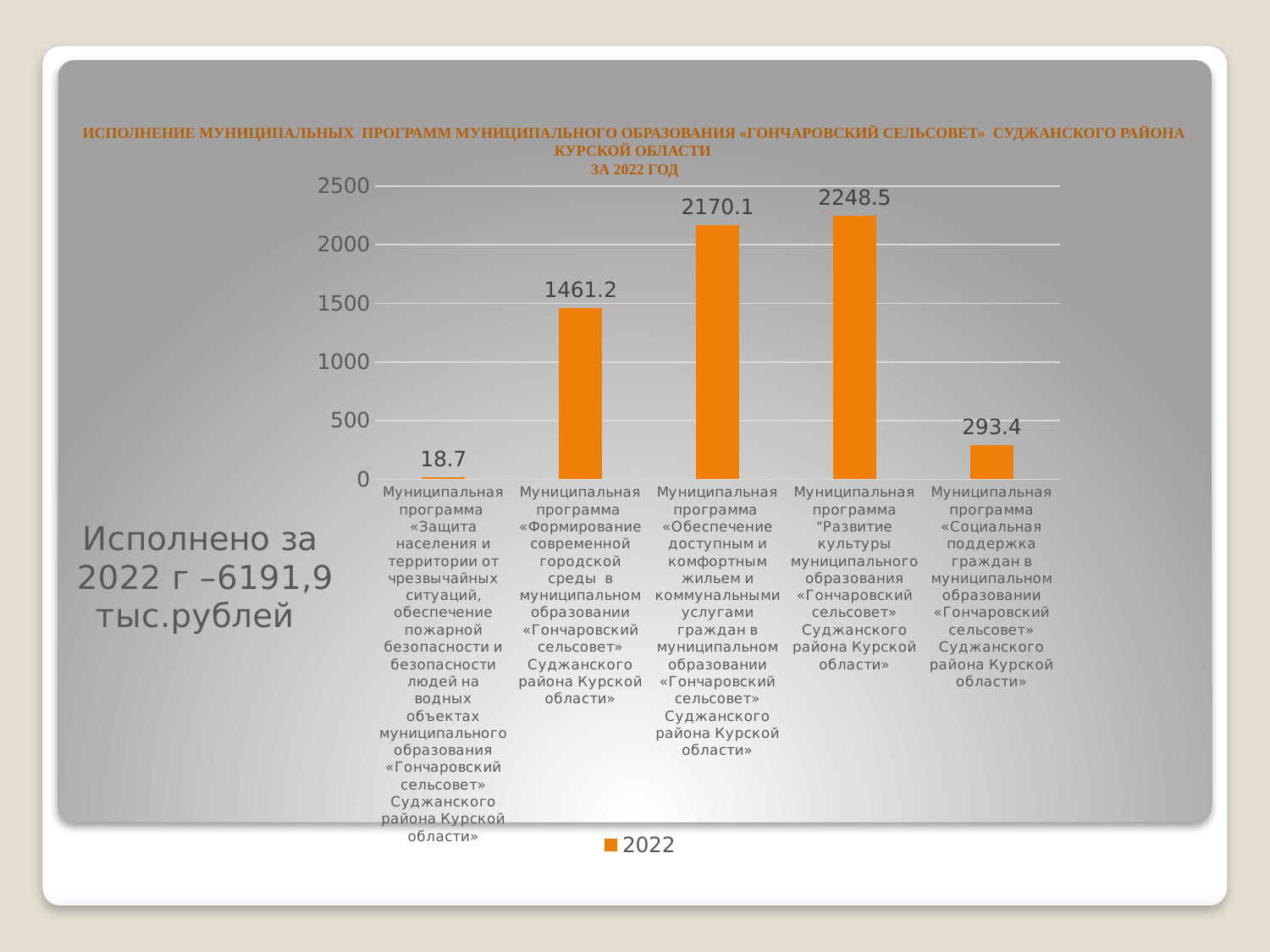

# Исполнение муниципальных  программ муниципального образования «Гончаровский сельсовет»  суджанского района курской области за 2022 год

### Chart

| Category |
|---|

### Chart: Исполнено за
2022 г –6191,9
тыс.рублей

| Category | 2022 |
|---|---|
| Муниципальная программа  «Защита населения и территории от чрезвычайных ситуаций, обеспечение пожарной безопасности и безопасности людей на водных объектах муниципального образования «Гончаровский сельсовет» Суджанского района Курской области» | 18.7 |
| Муниципальная программа  «Формирование современной городской среды  в муниципальном образовании «Гончаровский сельсовет» Суджанского района Курской области» | 1461.2 |
| Муниципальная программа  «Обеспечение доступным и комфортным жильем и коммунальными услугами граждан в муниципальном образовании «Гончаровский сельсовет» Суджанского района Курской области» | 2170.1 |
| Муниципальная программа "Развитие культуры муниципального образования «Гончаровский сельсовет» Суджанского района Курской области» | 2248.5 |
| Муниципальная программа «Социальная поддержка граждан в муниципальном образовании «Гончаровский сельсовет» Суджанского района Курской области» | 293.3999999999999 |